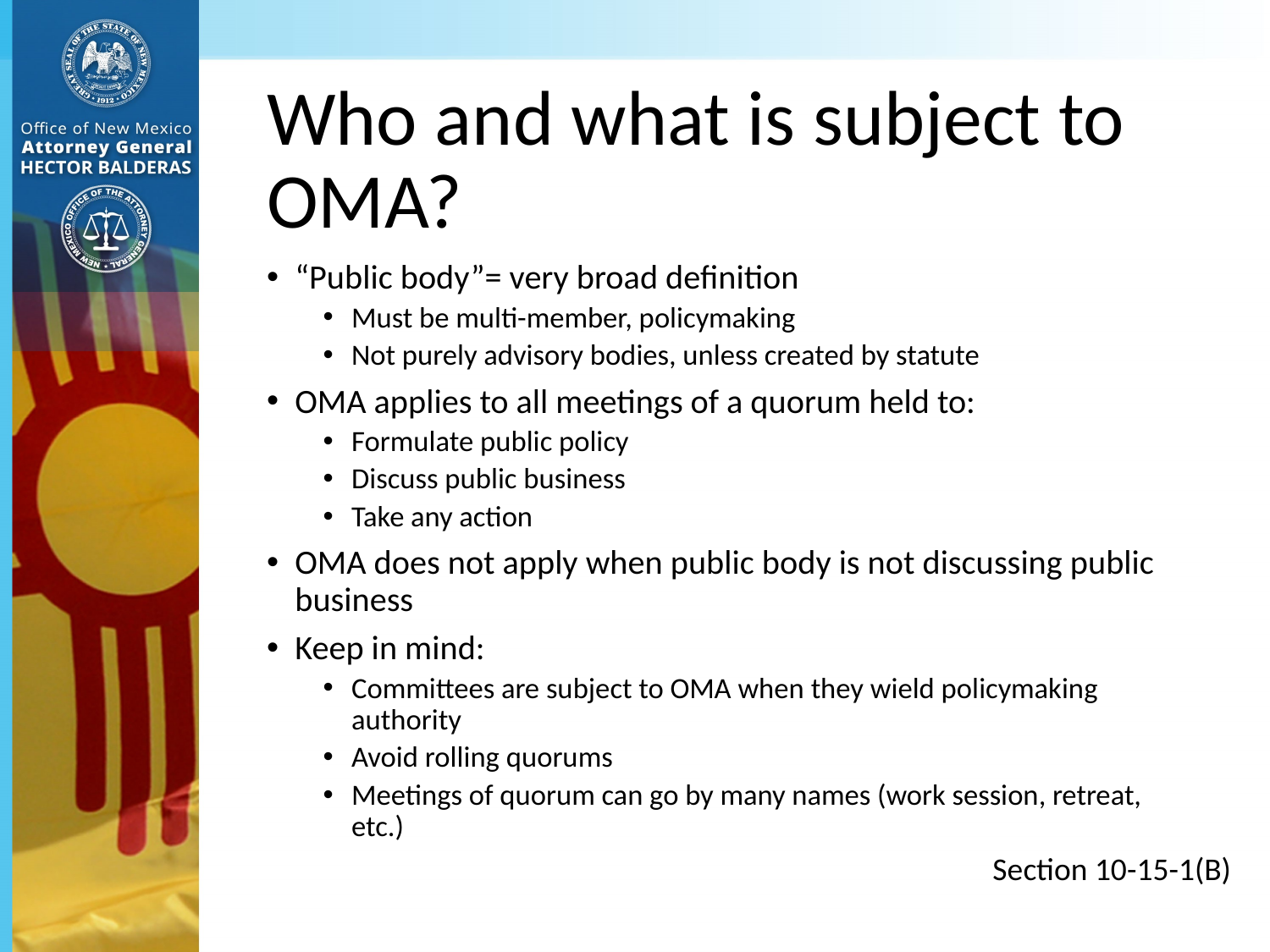

# Who and what is subject to OMA?
“Public body”= very broad definition
Must be multi-member, policymaking
Not purely advisory bodies, unless created by statute
OMA applies to all meetings of a quorum held to:
Formulate public policy
Discuss public business
Take any action
OMA does not apply when public body is not discussing public business
Keep in mind:
Committees are subject to OMA when they wield policymaking authority
Avoid rolling quorums
Meetings of quorum can go by many names (work session, retreat, etc.)
Section 10-15-1(B)